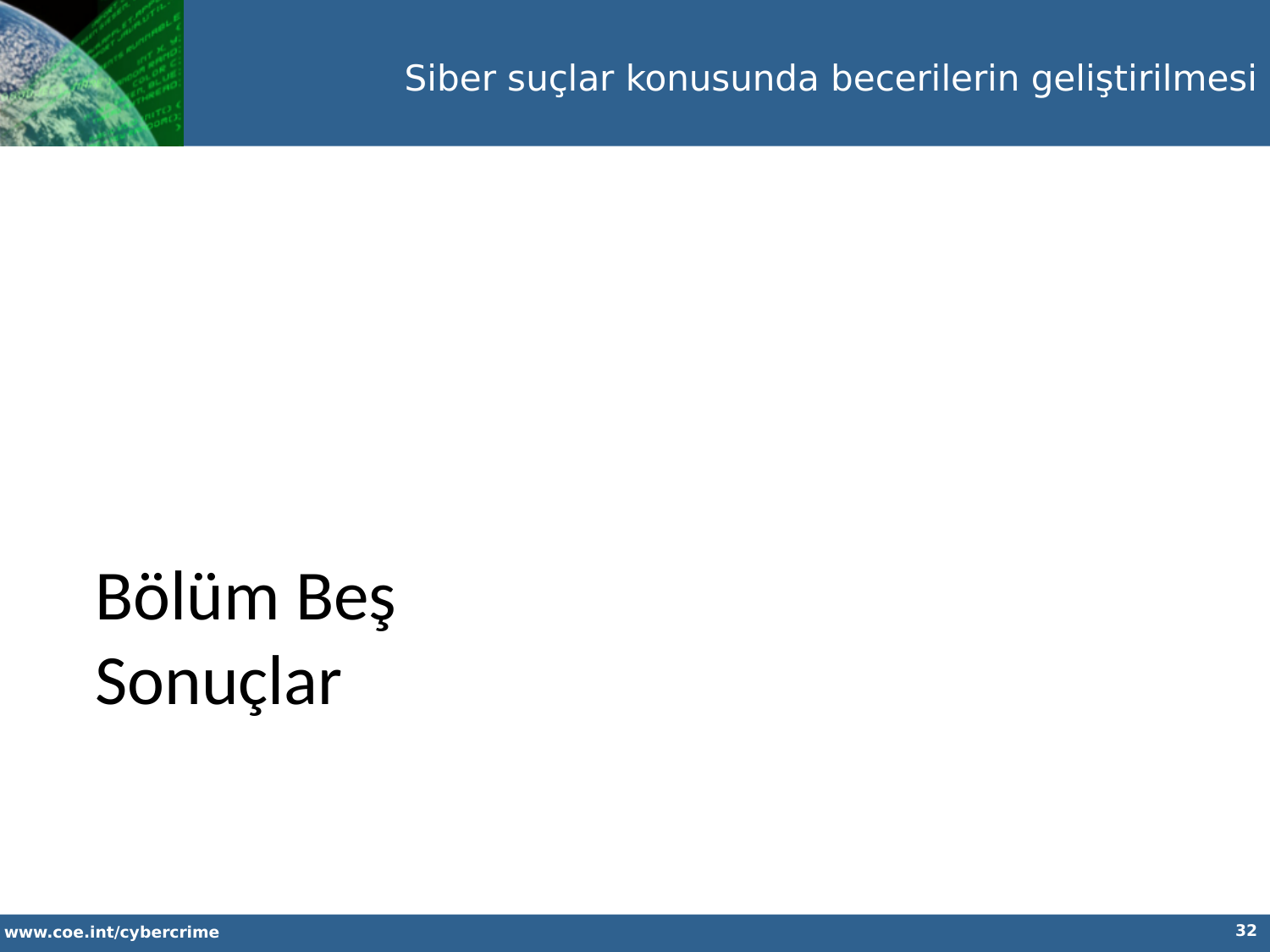

Siber suçlar konusunda becerilerin geliştirilmesi

Bölüm Beş
Sonuçlar
32